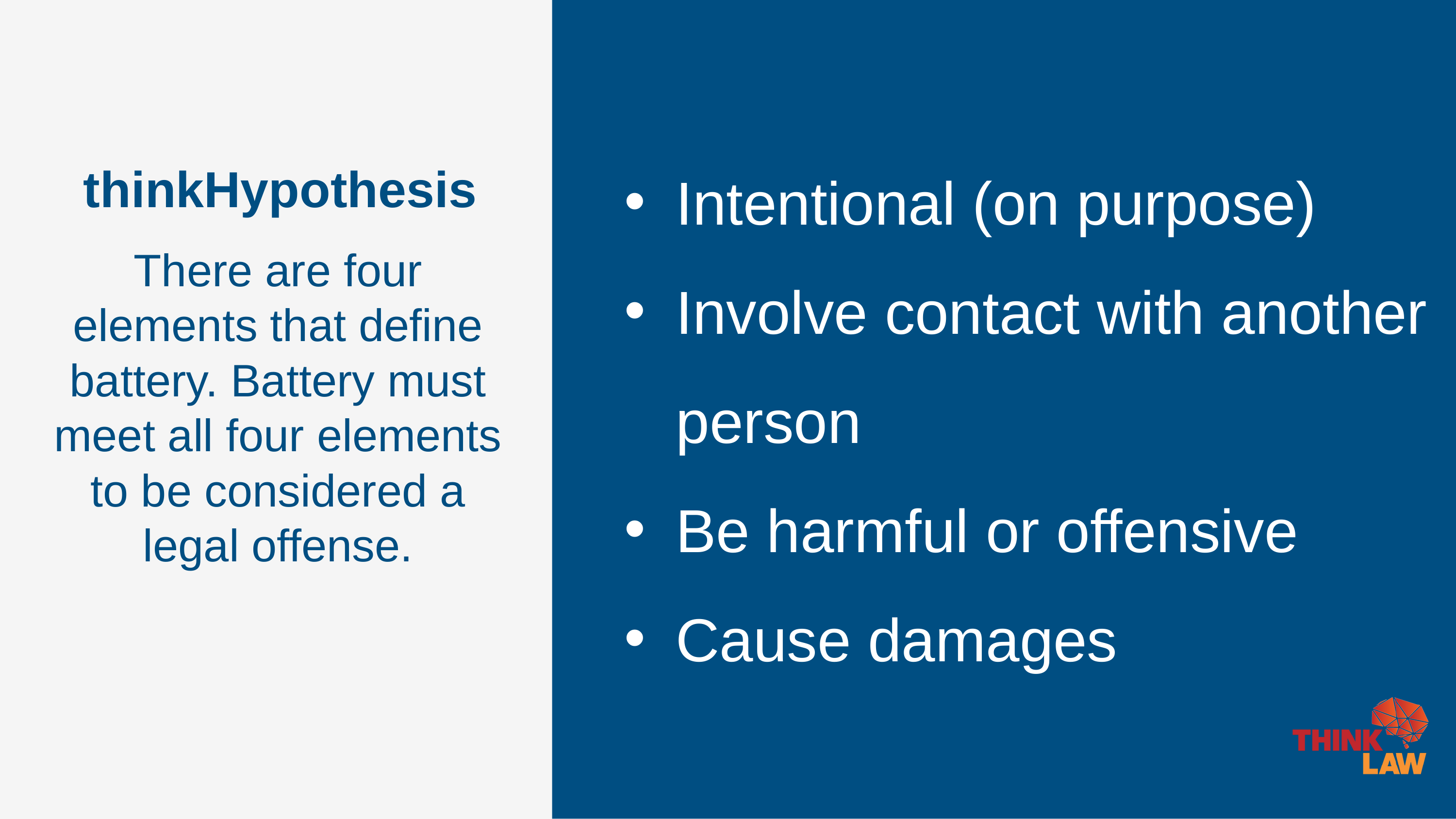

Intentional (on purpose)
Involve contact with another person
Be harmful or offensive
Cause damages
thinkHypothesis
There are four elements that define battery. Battery must meet all four elements to be considered a legal offense.